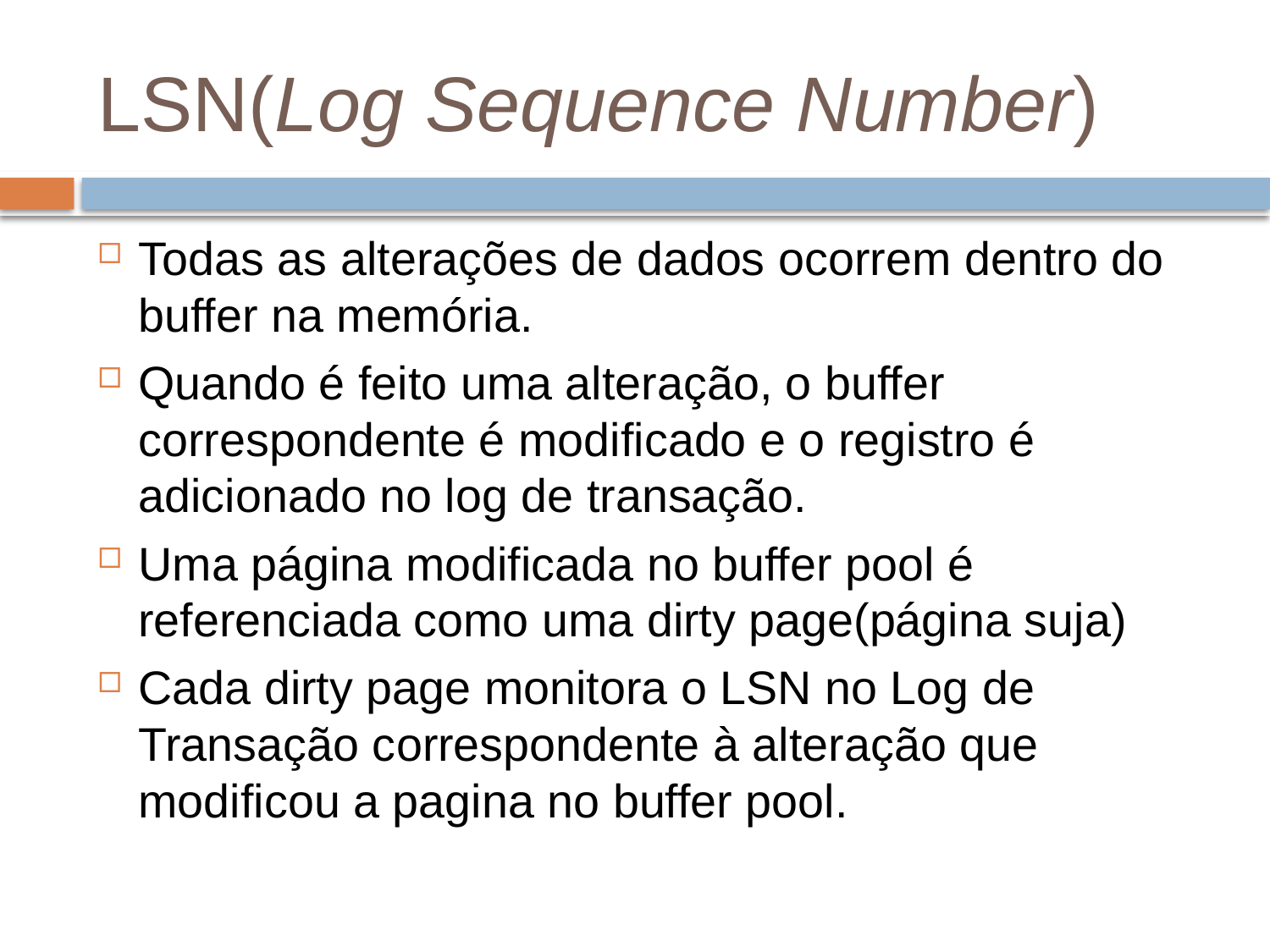

# LSN(Log Sequence Number)
Todas as alterações de dados ocorrem dentro do buffer na memória.
Quando é feito uma alteração, o buffer correspondente é modificado e o registro é adicionado no log de transação.
Uma página modificada no buffer pool é referenciada como uma dirty page(página suja)
Cada dirty page monitora o LSN no Log de Transação correspondente à alteração que modificou a pagina no buffer pool.